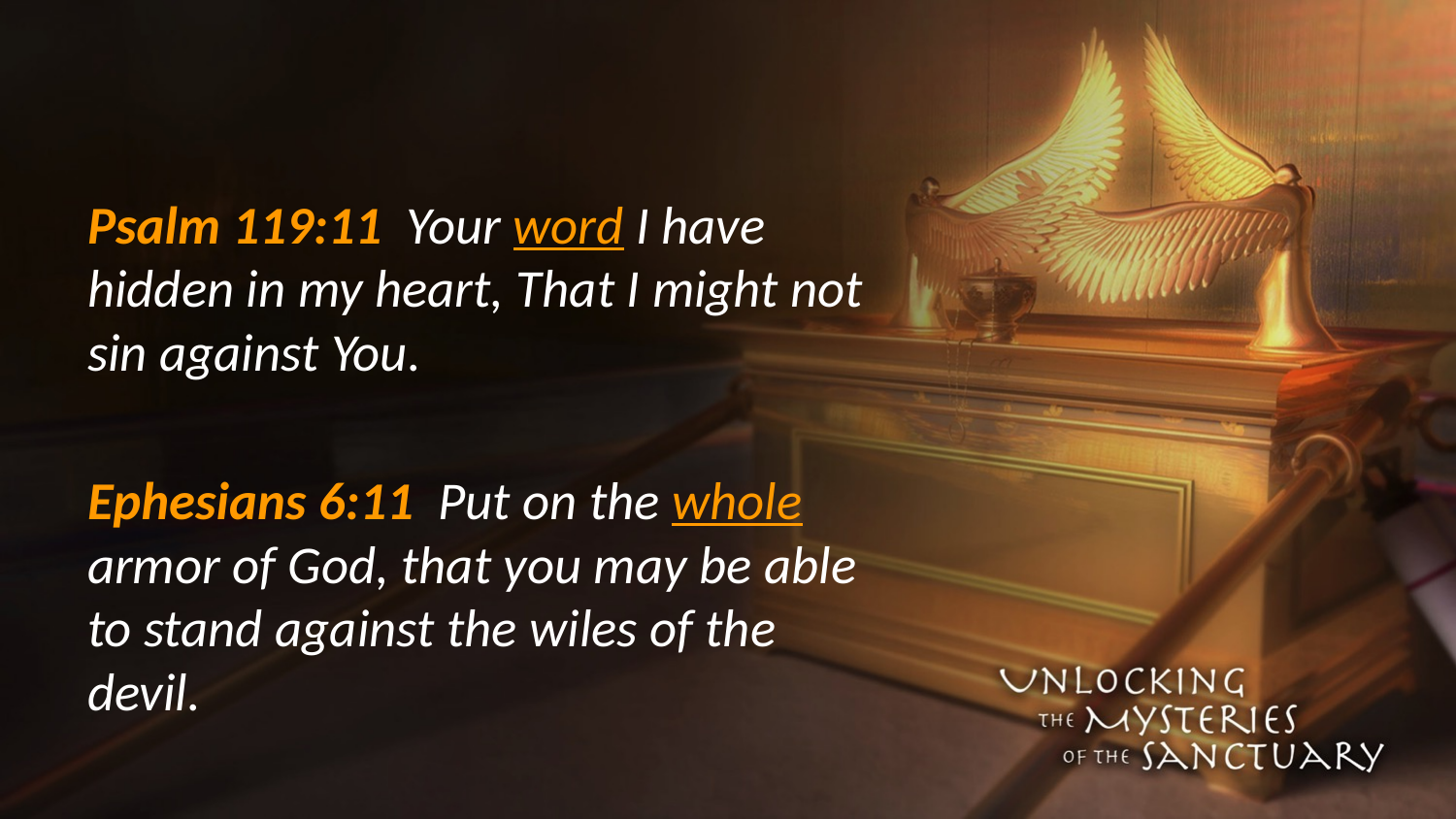

#

Psalm 119:11  Your word I have hidden in my heart, That I might not sin against You.

Ephesians 6:11  Put on the whole armor of God, that you may be able to stand against the wiles of the devil.